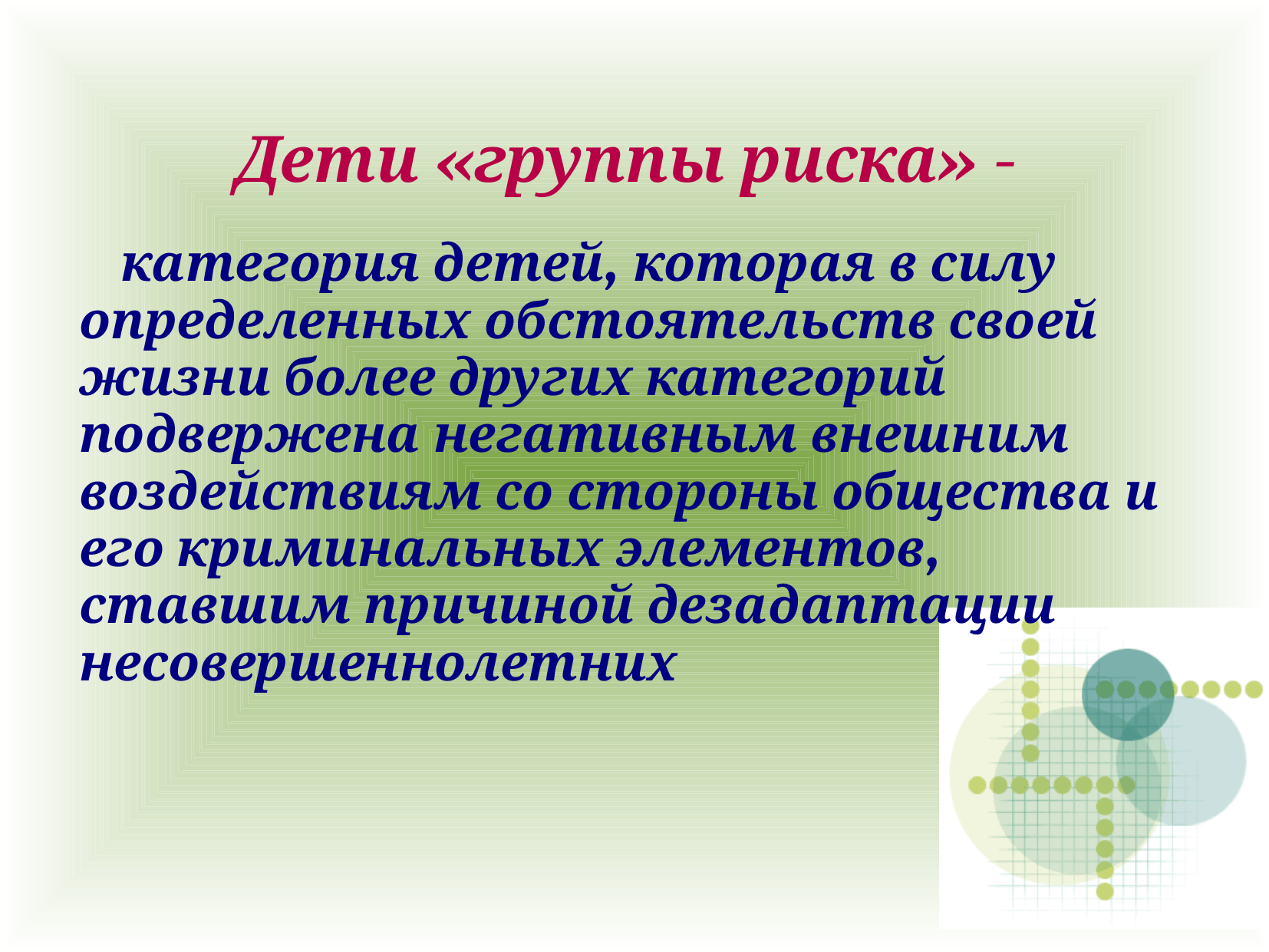

# Дети «группы риска» -
   категория детей, которая в силу определенных обстоятельств своей жизни более других категорий подвержена негативным внешним воздействиям со стороны общества и его криминальных элементов, ставшим причиной дезадаптации несовершеннолетних